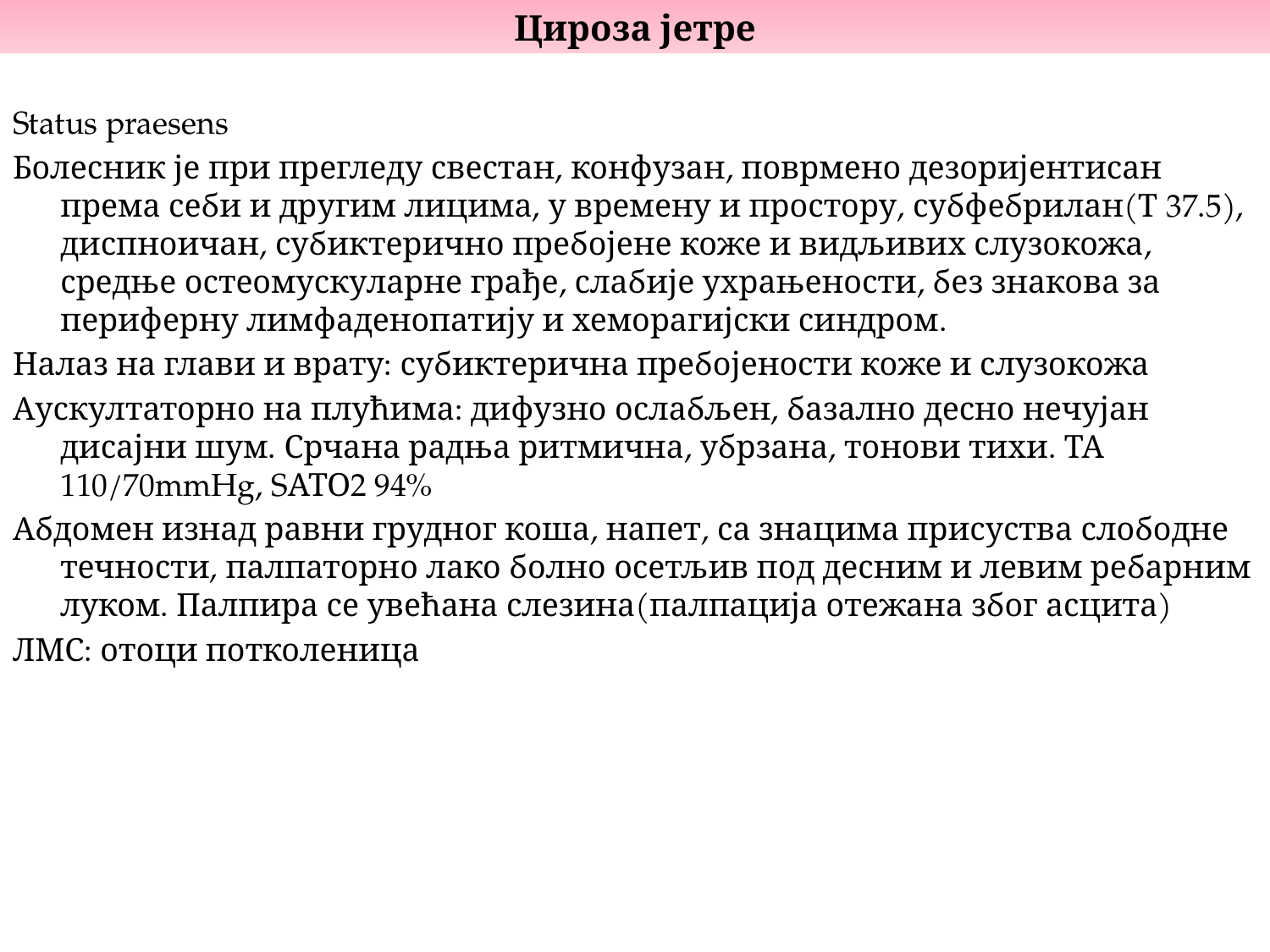

Цироза јетре
Status praesens
Болесник је при прегледу свестан, конфузан, поврмено дезоријентисан према себи и другим лицима, у времену и простору, субфебрилан(Т 37.5), диспноичан, субиктерично пребојене коже и видљивих слузокожа, средње остеомускуларне грађе, слабије ухрањености, без знакова за периферну лимфаденопатију и хеморагијски синдром.
Налаз на глави и врату: субиктерична пребојености коже и слузокожа
Аускултаторно на плућима: дифузно ослабљен, базално десно нечујан дисајни шум. Срчана радња ритмична, убрзана, тонови тихи. ТА 110/70mmHg, SАТО2 94%
Абдомен изнад равни грудног коша, напет, са знацима присуства слободне течности, палпаторно лако болно осетљив под десним и левим ребарним луком. Палпира се увећана слезина(палпација отежана због асцита)
ЛМС: отоци потколеница